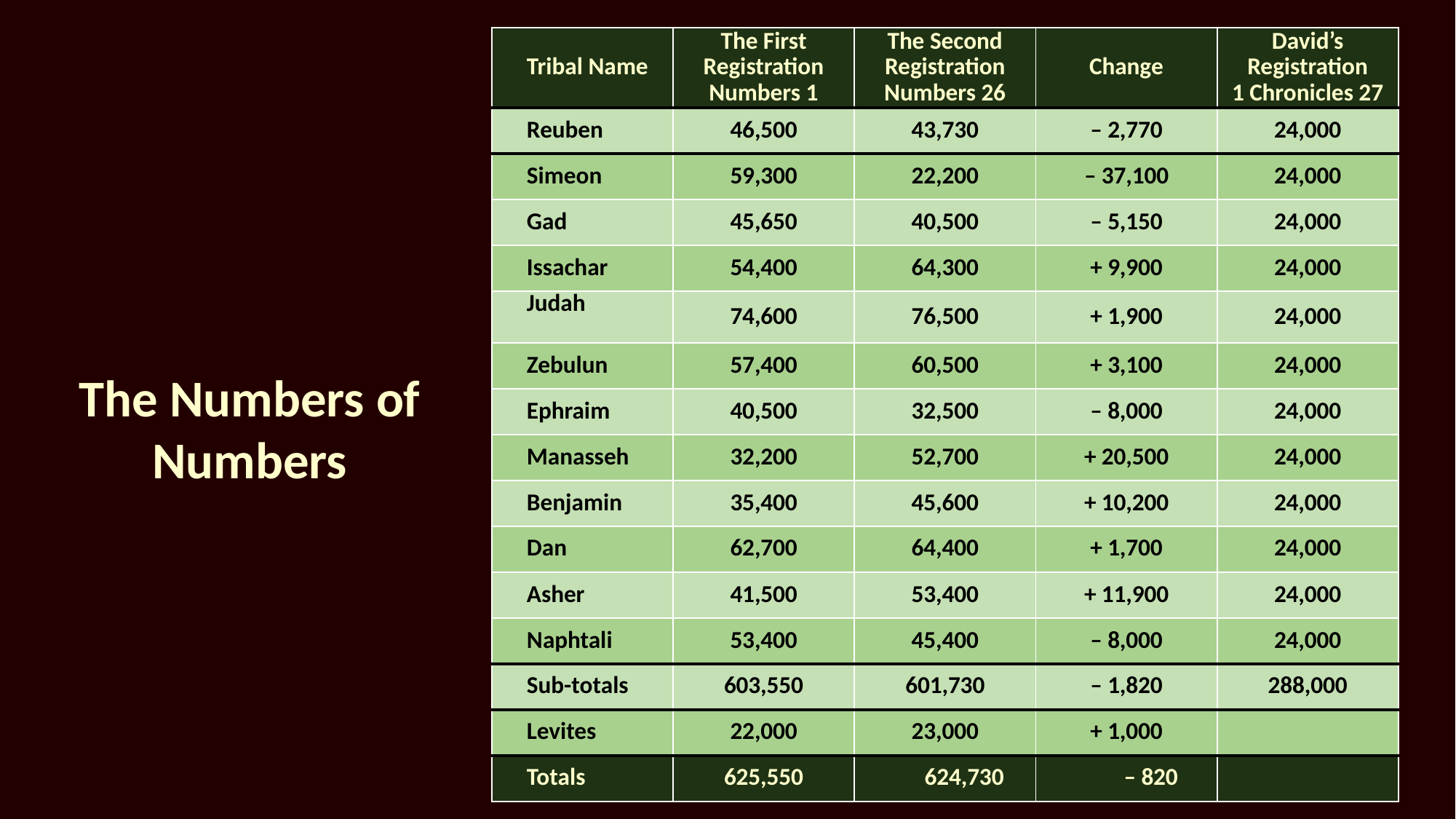

| Tribal Name | The First Registration Numbers 1 | The Second Registration Numbers 26 | Change | David’s Registration 1 Chronicles 27 |
| --- | --- | --- | --- | --- |
| Reuben | 46,500 | 43,730 | – 2,770 | 24,000 |
| Simeon | 59,300 | 22,200 | – 37,100 | 24,000 |
| Gad | 45,650 | 40,500 | – 5,150 | 24,000 |
| Issachar | 54,400 | 64,300 | + 9,900 | 24,000 |
| Judah | 74,600 | 76,500 | + 1,900 | 24,000 |
| Zebulun | 57,400 | 60,500 | + 3,100 | 24,000 |
| Ephraim | 40,500 | 32,500 | – 8,000 | 24,000 |
| Manasseh | 32,200 | 52,700 | + 20,500 | 24,000 |
| Benjamin | 35,400 | 45,600 | + 10,200 | 24,000 |
| Dan | 62,700 | 64,400 | + 1,700 | 24,000 |
| Asher | 41,500 | 53,400 | + 11,900 | 24,000 |
| Naphtali | 53,400 | 45,400 | – 8,000 | 24,000 |
| Sub-totals | 603,550 | 601,730 | – 1,820 | 288,000 |
| Levites | 22,000 | 23,000 | + 1,000 |  |
| Totals | 625,550 | 624,730 | – 820 |  |
The Numbers of Numbers